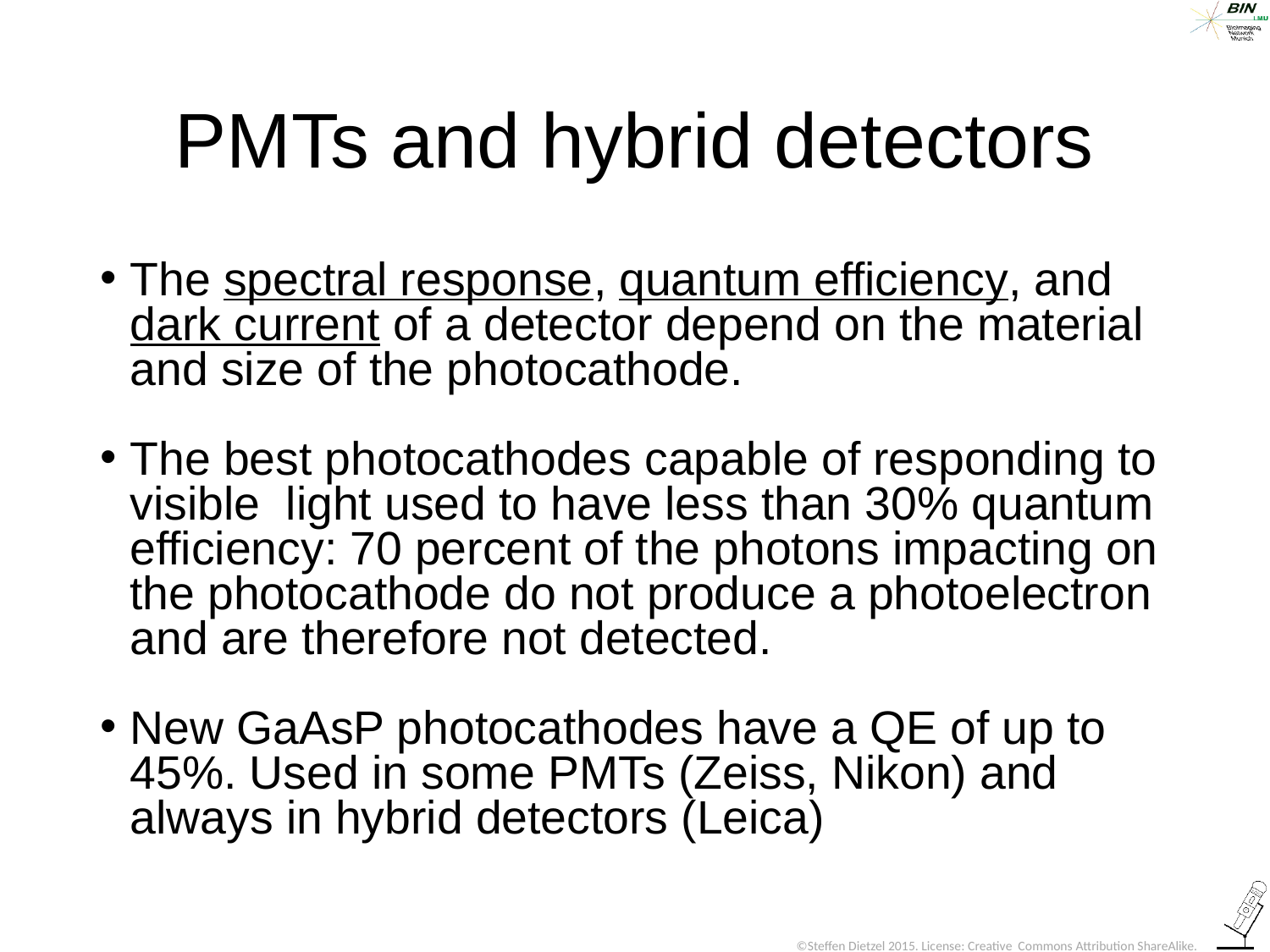

# PMTs and hybrid detectors
The spectral response, quantum efficiency, and dark current of a detector depend on the material and size of the photocathode.

The best photocathodes capable of responding to visible  light used to have less than 30% quantum efficiency: 70 percent of the photons impacting on the photocathode do not produce a photoelectron and are therefore not detected.
New GaAsP photocathodes have a QE of up to 45%. Used in some PMTs (Zeiss, Nikon) and always in hybrid detectors (Leica)